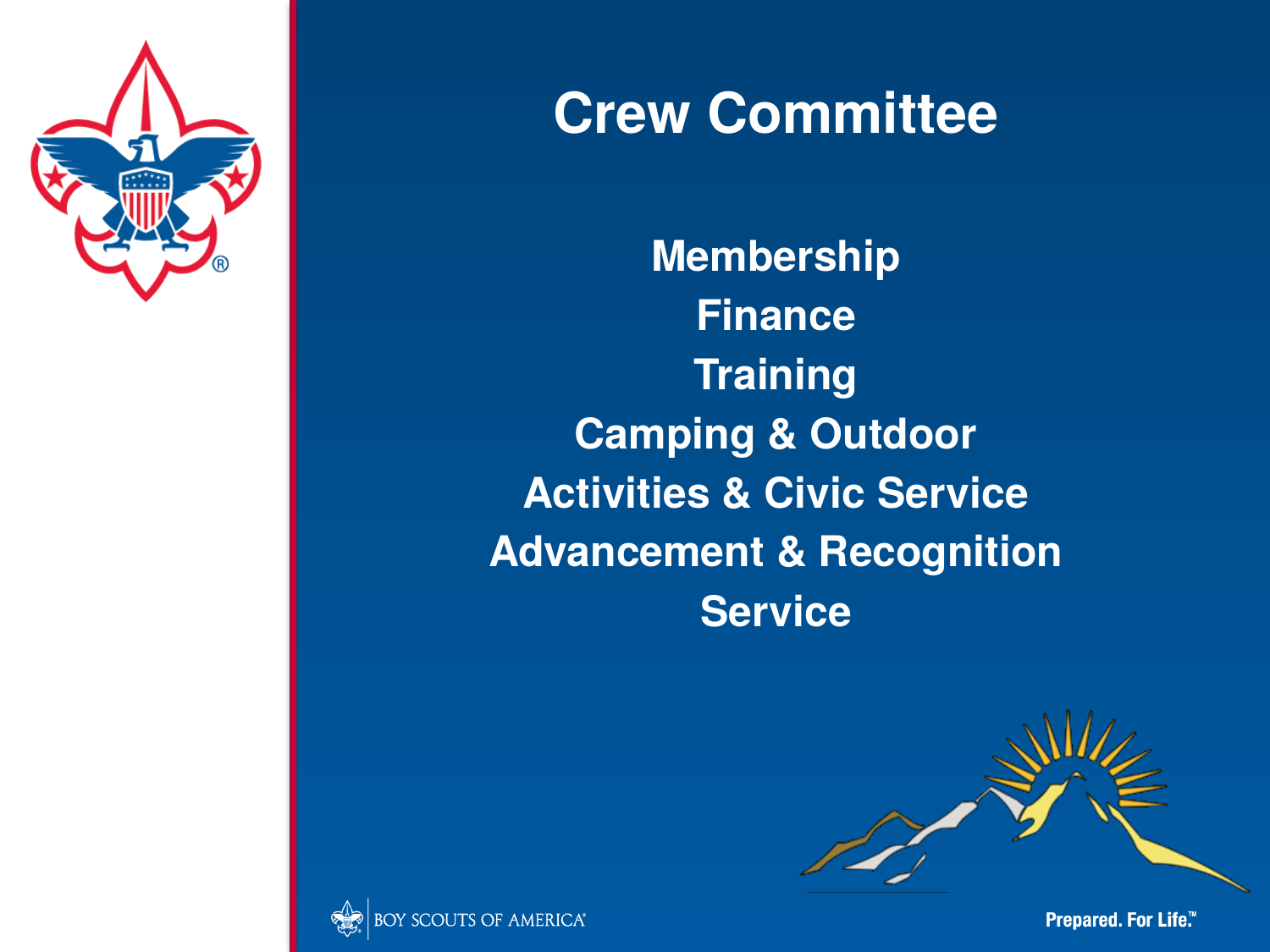

Crew Committee
Membership
Finance
Training
Camping & Outdoor
Activities & Civic Service
Advancement & Recognition
Service